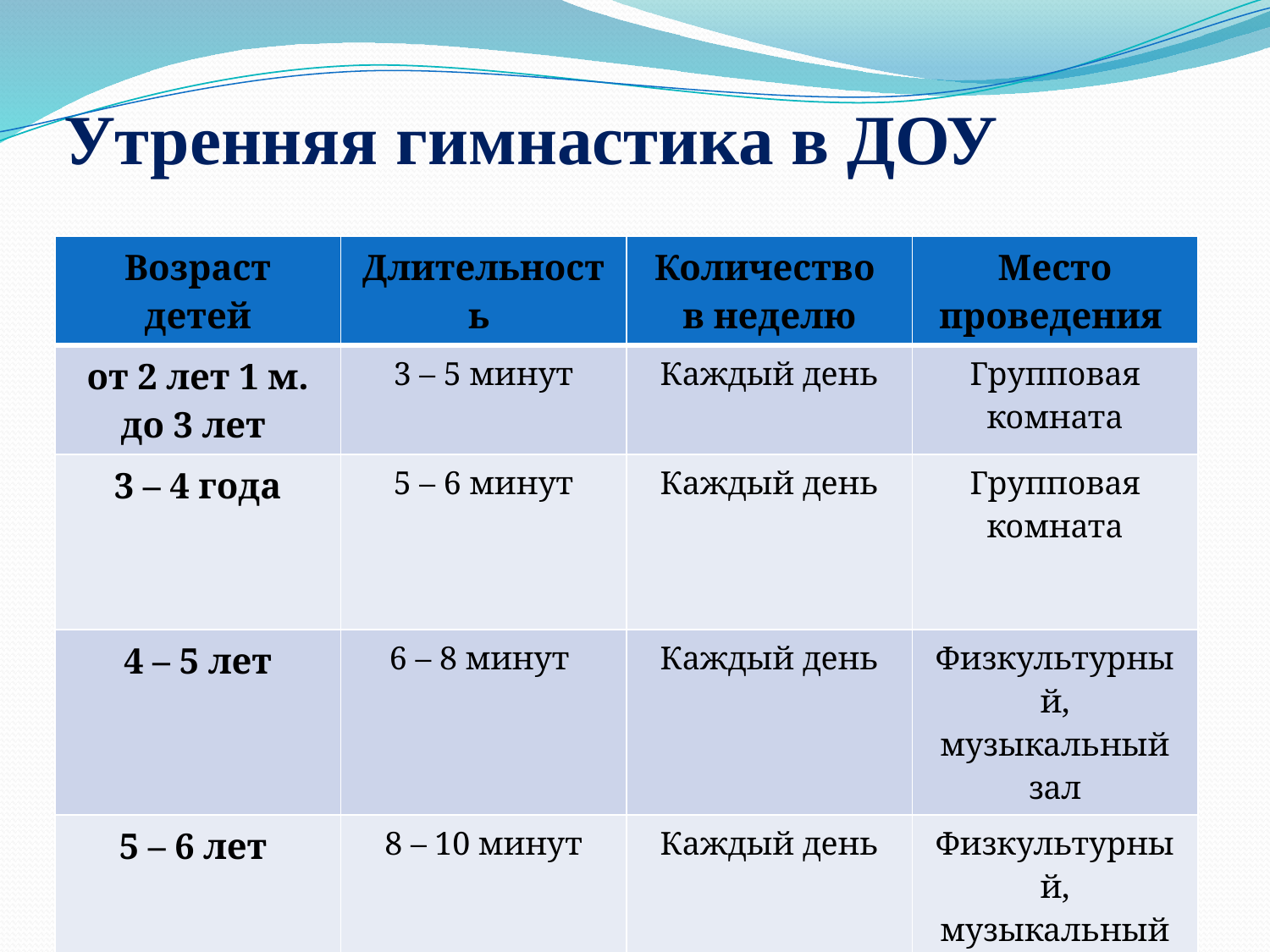

# Утренняя гимнастика в ДОУ
| Возраст детей | Длительность | Количество в неделю | Место проведения |
| --- | --- | --- | --- |
| от 2 лет 1 м. до 3 лет | 3 – 5 минут | Каждый день | Групповая комната |
| 3 – 4 года | 5 – 6 минут | Каждый день | Групповая комната |
| 4 – 5 лет | 6 – 8 минут | Каждый день | Физкультурный, музыкальный зал |
| 5 – 6 лет | 8 – 10 минут | Каждый день | Физкультурный, музыкальный зал |